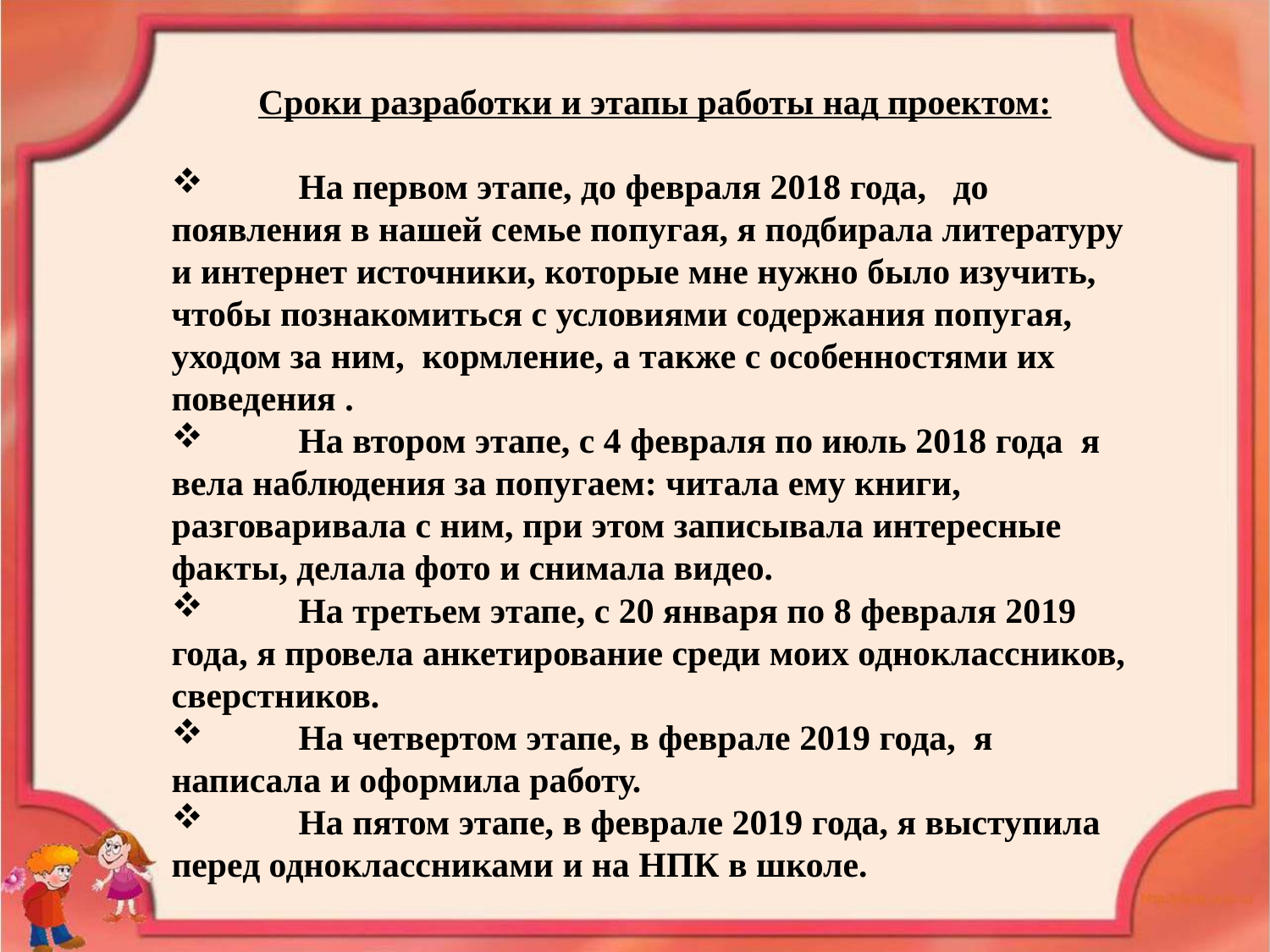

Сроки разработки и этапы работы над проектом:

	На первом этапе, до февраля 2018 года,   до появления в нашей семье попугая, я подбирала литературу и интернет источники, которые мне нужно было изучить, чтобы познакомиться с условиями содержания попугая, уходом за ним,  кормление, а также с особенностями их поведения .
	На втором этапе, с 4 февраля по июль 2018 года  я вела наблюдения за попугаем: читала ему книги, разговаривала с ним, при этом записывала интересные факты, делала фото и снимала видео.
	На третьем этапе, с 20 января по 8 февраля 2019 года, я провела анкетирование среди моих одноклассников, сверстников.
	На четвертом этапе, в феврале 2019 года,  я написала и оформила работу.
	На пятом этапе, в феврале 2019 года, я выступила перед одноклассниками и на НПК в школе.